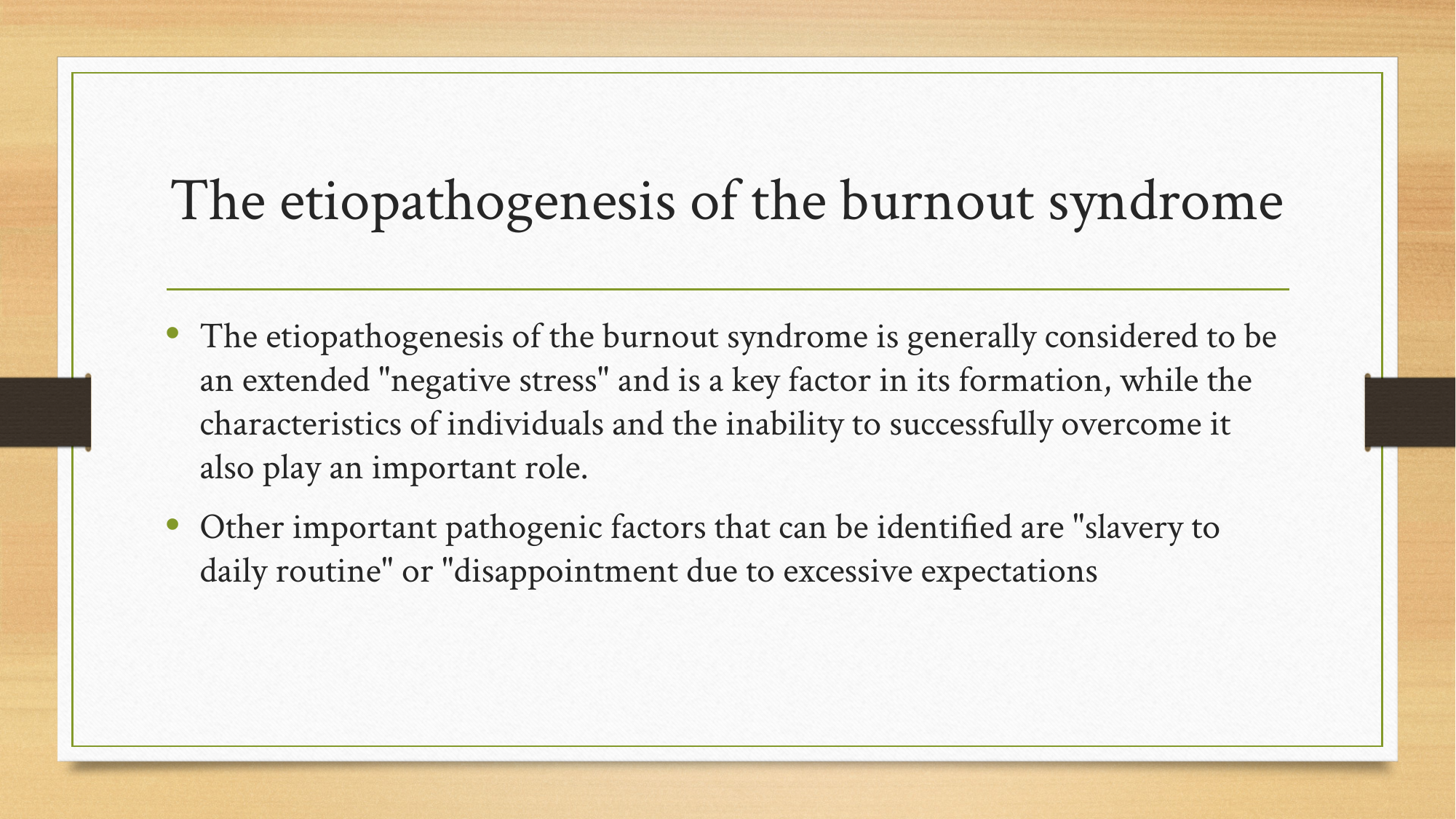

# The etiopathogenesis of the burnout syndrome
The etiopathogenesis of the burnout syndrome is generally considered to be an extended "negative stress" and is a key factor in its formation, while the characteristics of individuals and the inability to successfully overcome it also play an important role.
Other important pathogenic factors that can be identified are "slavery to daily routine" or "disappointment due to excessive expectations